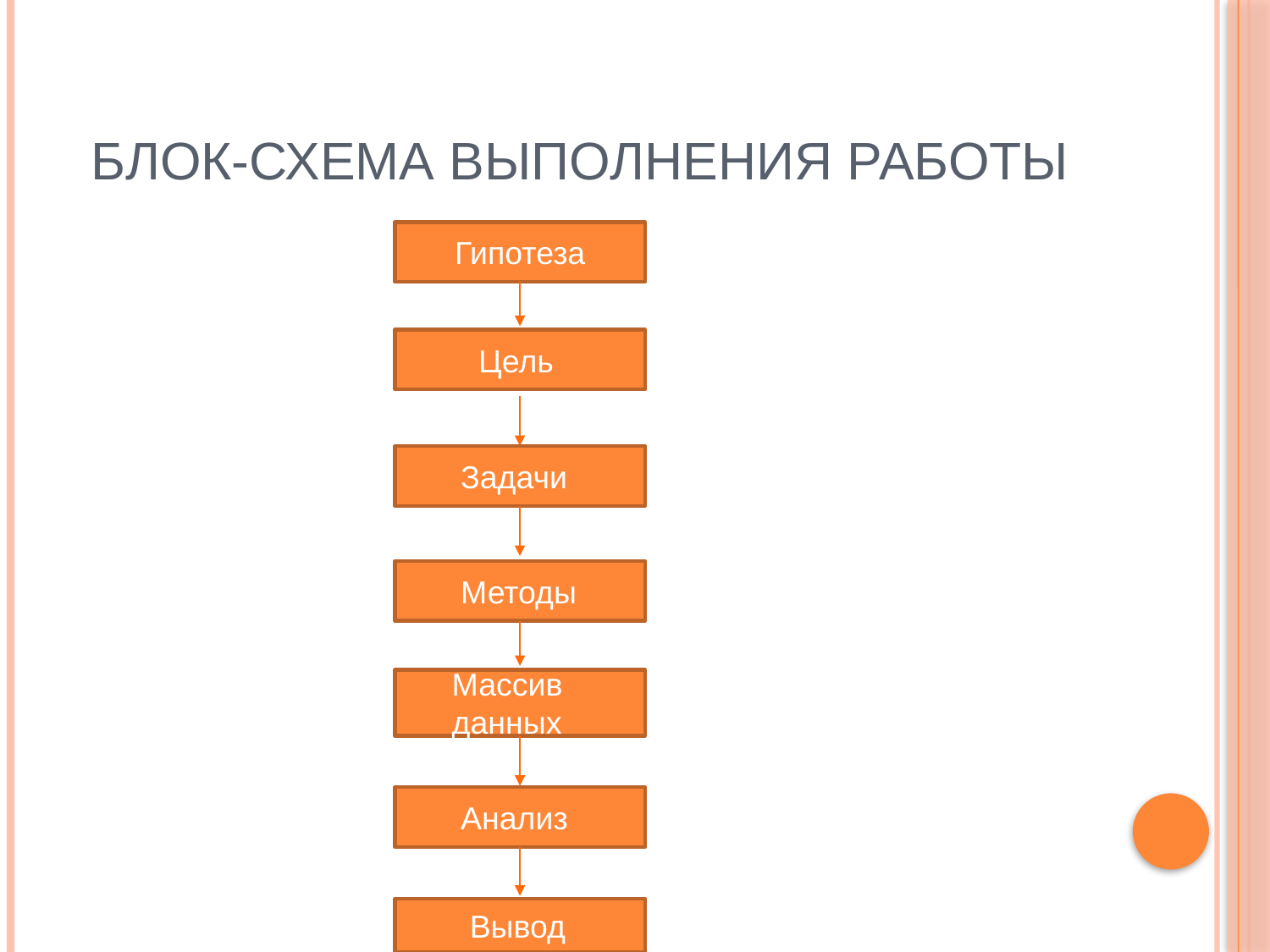

# Блок-схема выполнения работы

Гипотеза
        Цель
      Задачи
      Методы
     Массив
     данных
      Анализ
       Вывод